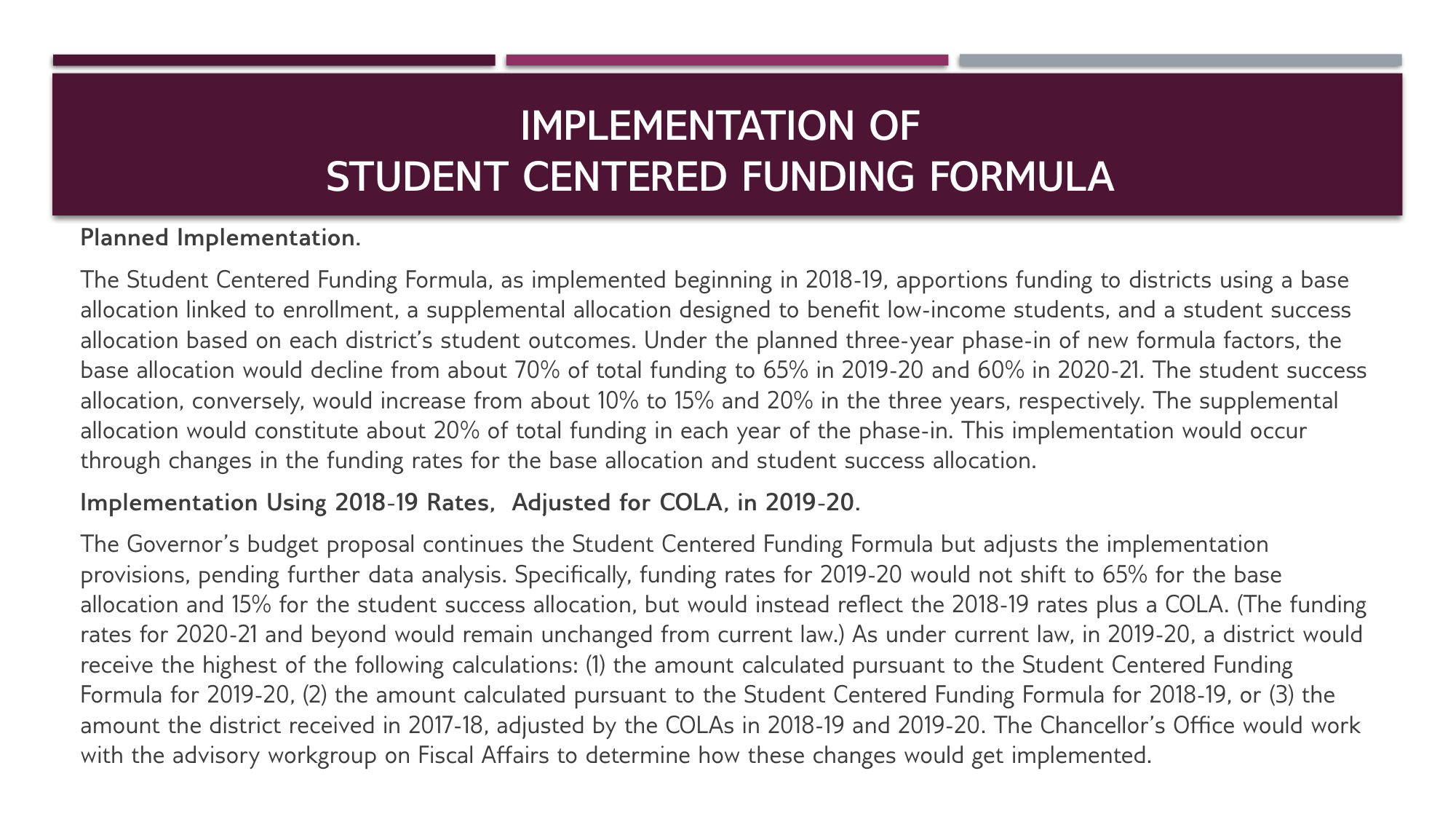

# Implementation of Student Centered Funding Formula
Planned Implementation.
The Student Centered Funding Formula, as implemented beginning in 2018-19, apportions funding to districts using a base allocation linked to enrollment, a supplemental allocation designed to benefit low-income students, and a student success allocation based on each district’s student outcomes. Under the planned three-year phase-in of new formula factors, the base allocation would decline from about 70% of total funding to 65% in 2019-20 and 60% in 2020-21. The student success allocation, conversely, would increase from about 10% to 15% and 20% in the three years, respectively. The supplemental allocation would constitute about 20% of total funding in each year of the phase-in. This implementation would occur through changes in the funding rates for the base allocation and student success allocation.
Implementation Using 2018-19 Rates,  Adjusted for COLA, in 2019-20.
The Governor’s budget proposal continues the Student Centered Funding Formula but adjusts the implementation provisions, pending further data analysis. Specifically, funding rates for 2019-20 would not shift to 65% for the base allocation and 15% for the student success allocation, but would instead reflect the 2018-19 rates plus a COLA. (The funding rates for 2020-21 and beyond would remain unchanged from current law.) As under current law, in 2019-20, a district would receive the highest of the following calculations: (1) the amount calculated pursuant to the Student Centered Funding Formula for 2019-20, (2) the amount calculated pursuant to the Student Centered Funding Formula for 2018-19, or (3) the amount the district received in 2017-18, adjusted by the COLAs in 2018-19 and 2019-20. The Chancellor’s Office would work with the advisory workgroup on Fiscal Affairs to determine how these changes would get implemented.